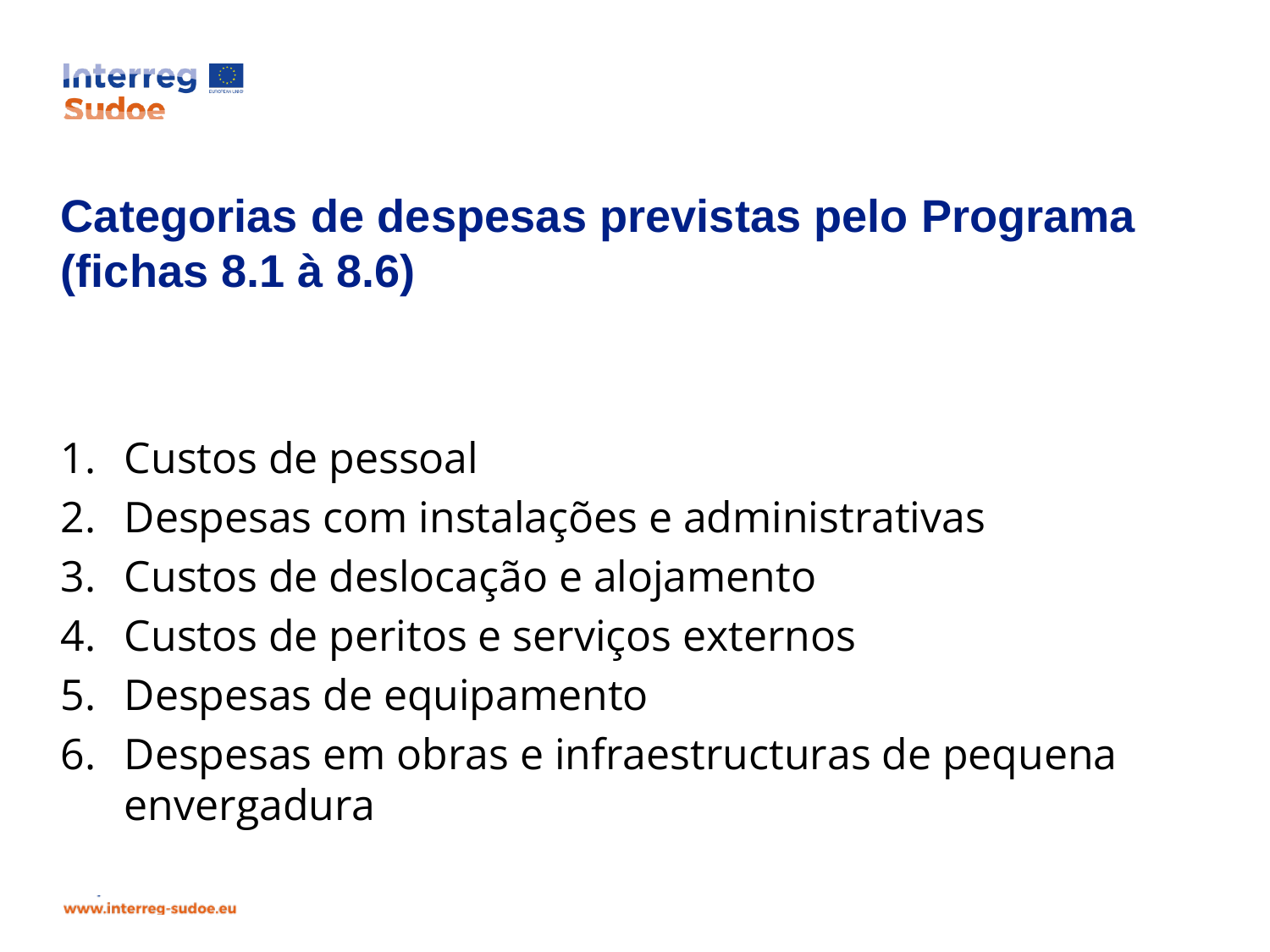

Custos de pessoal
Despesas com instalações e administrativas
Custos de deslocação e alojamento
Custos de peritos e serviços externos
Despesas de equipamento
Despesas em obras e infraestructuras de pequena envergadura
# Categorias de despesas previstas pelo Programa (fichas 8.1 à 8.6)